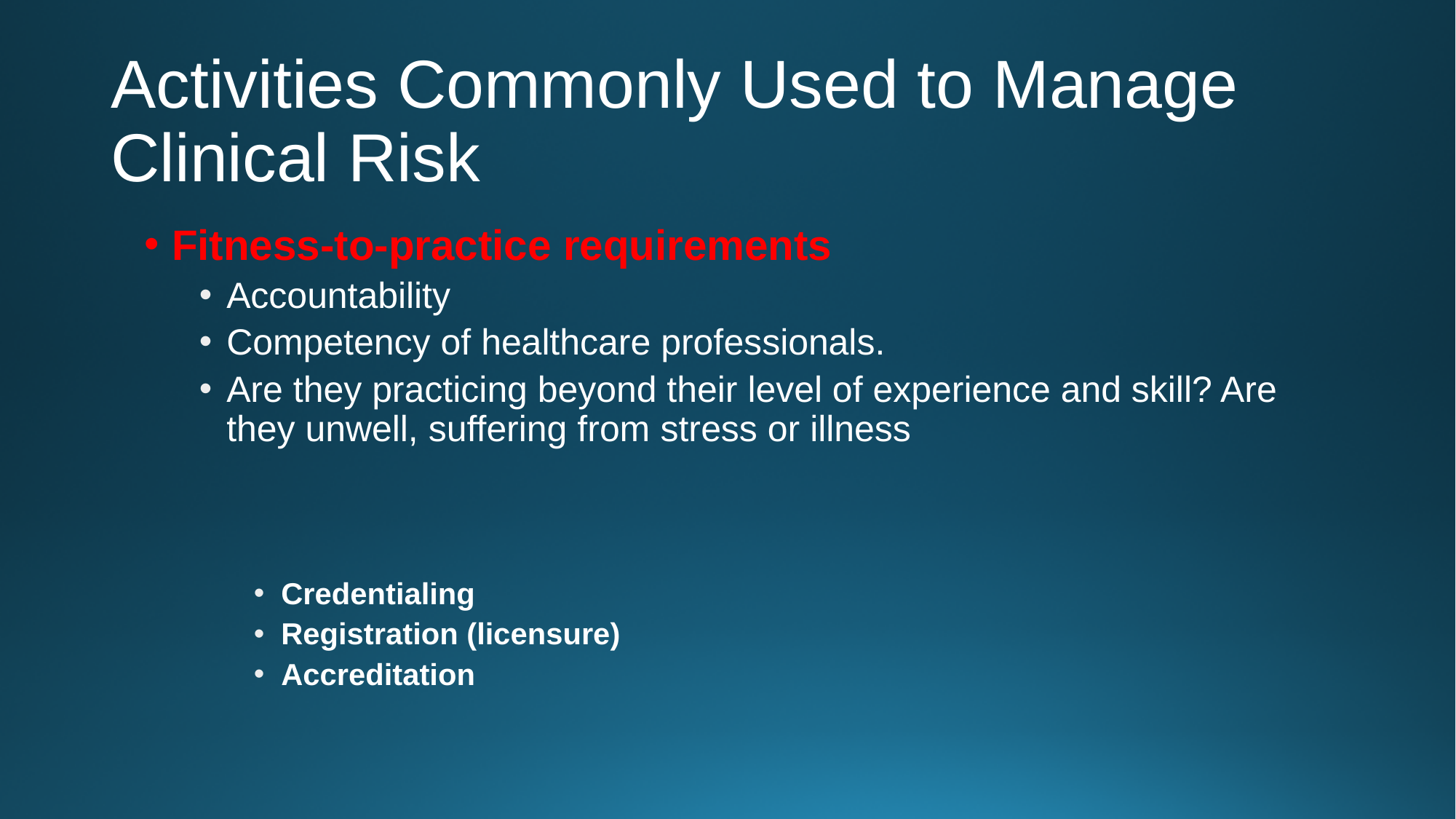

# Activities Commonly Used to Manage Clinical Risk
Fitness-to-practice requirements
Accountability
Competency of healthcare professionals.
Are they practicing beyond their level of experience and skill? Are they unwell, suffering from stress or illness

Credentialing
Registration (licensure)
Accreditation